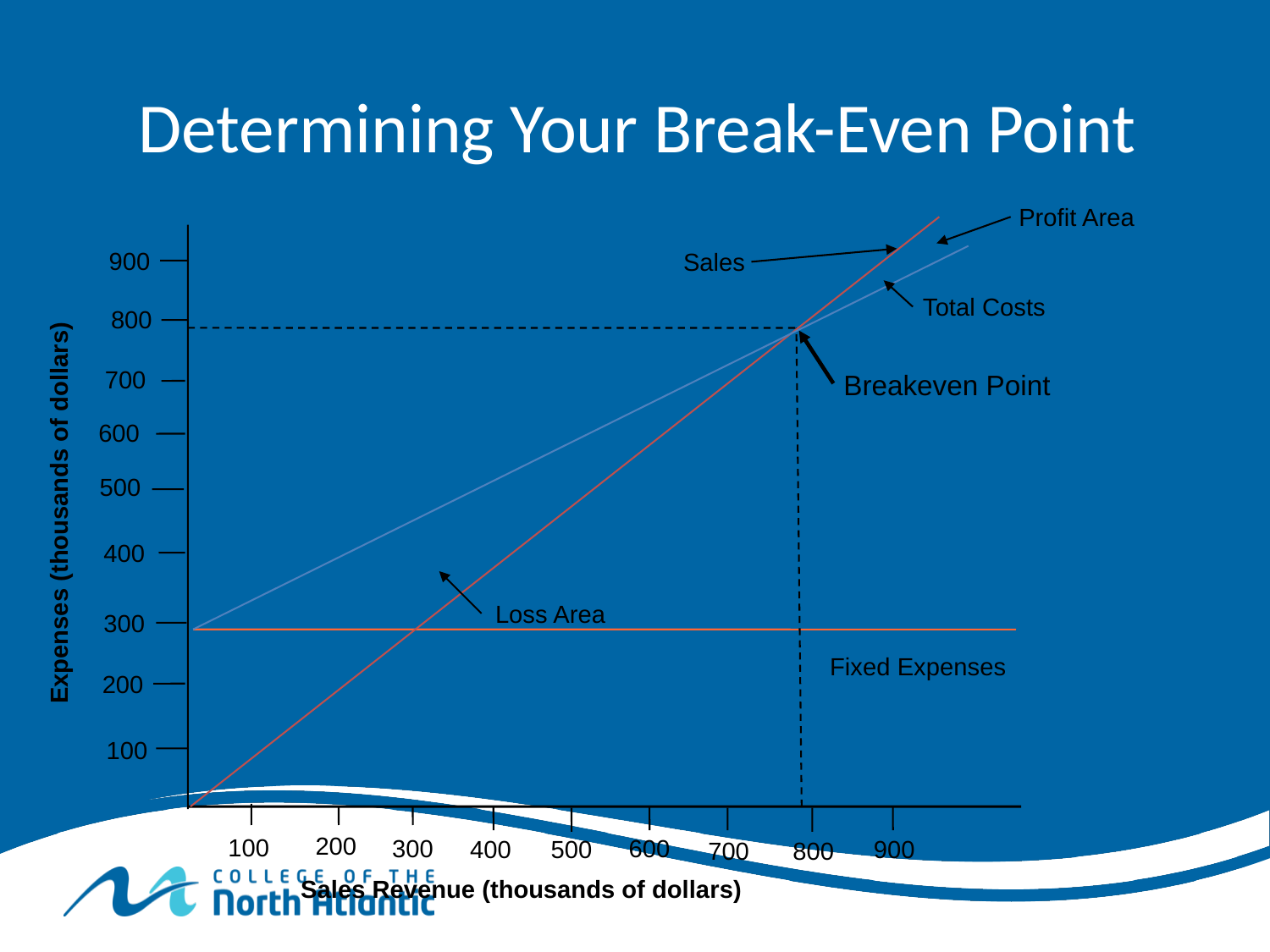

# Determining Your Break-Even Point
Profit Area

900
Sales

Total Costs
800

700
Breakeven Point

600

500

Expenses (thousands of dollars)
400

Loss Area
300

Fixed Expenses
200

100

200
100
300
600
400
500
900
700
800
Sales Revenue (thousands of dollars)